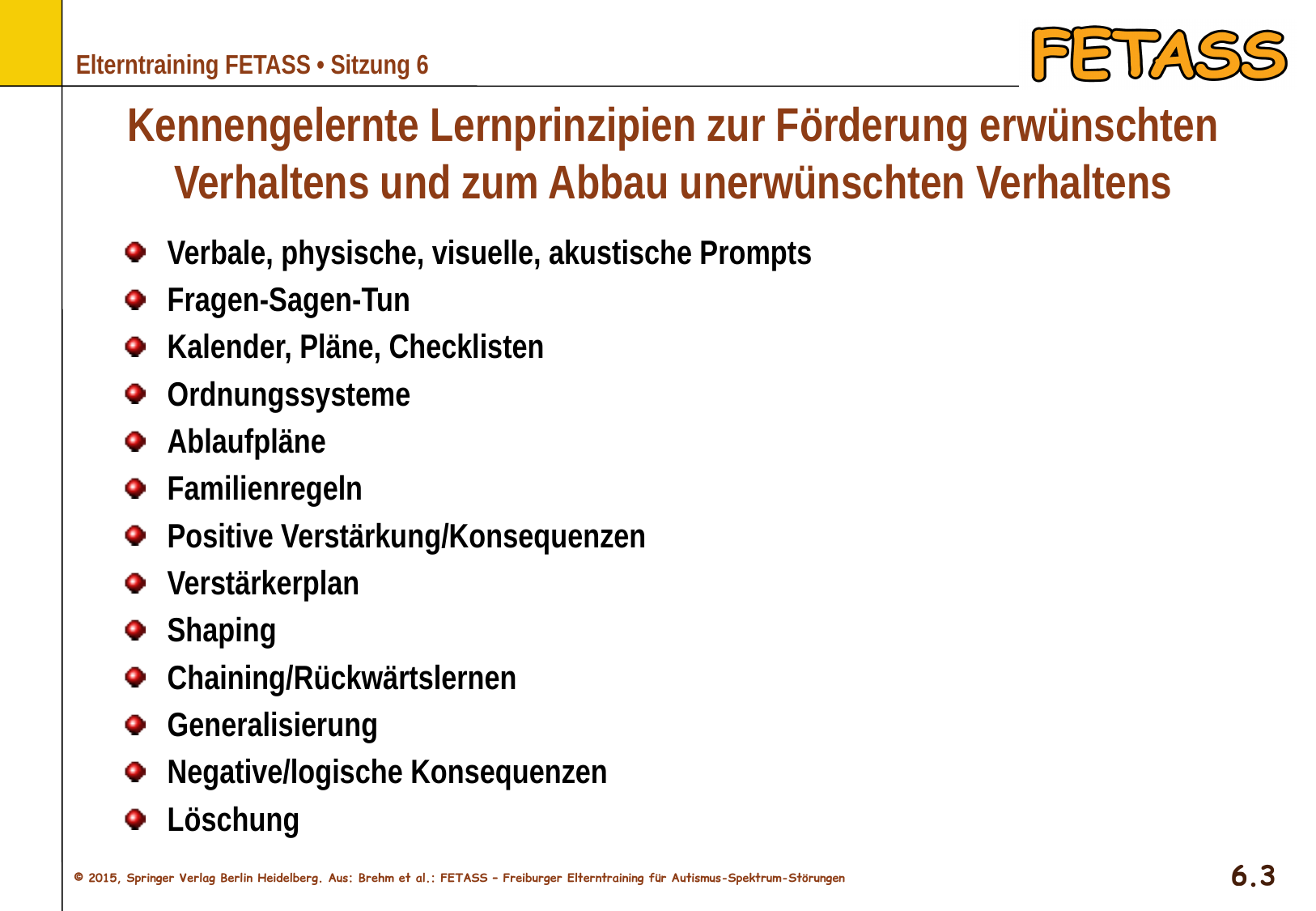

# Kennengelernte Lernprinzipien zur Förderung erwünschten Verhaltens und zum Abbau unerwünschten Verhaltens
Verbale, physische, visuelle, akustische Prompts
Fragen-Sagen-Tun
Kalender, Pläne, Checklisten
Ordnungssysteme
Ablaufpläne
Familienregeln
Positive Verstärkung/Konsequenzen
Verstärkerplan
Shaping
Chaining/Rückwärtslernen
Generalisierung
Negative/logische Konsequenzen
Löschung
6.3